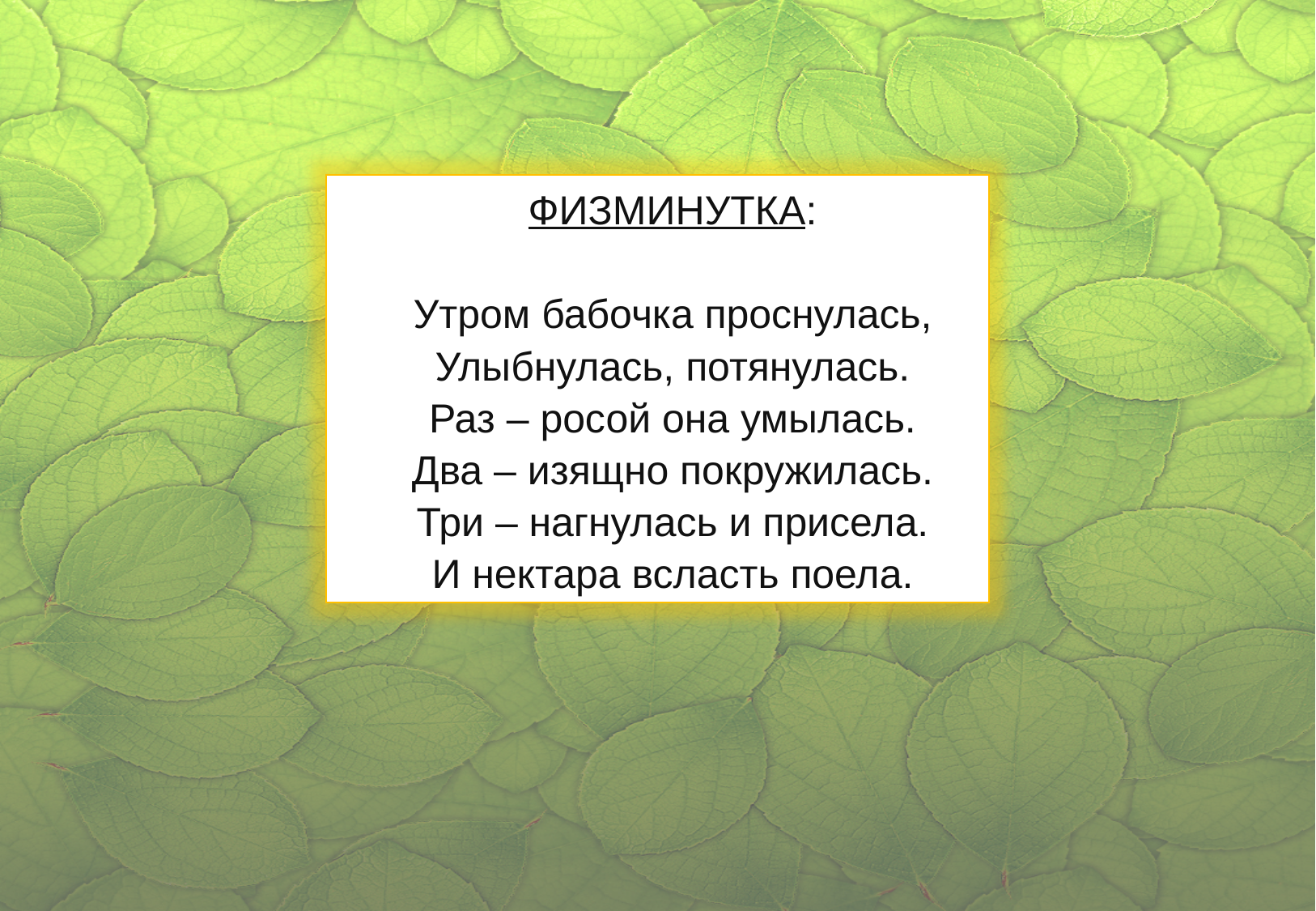

Физминутка:

Утром бабочка проснулась,
Улыбнулась, потянулась.
Раз – росой она умылась.
Два – изящно покружилась.
Три – нагнулась и присела.
И нектара всласть поела.